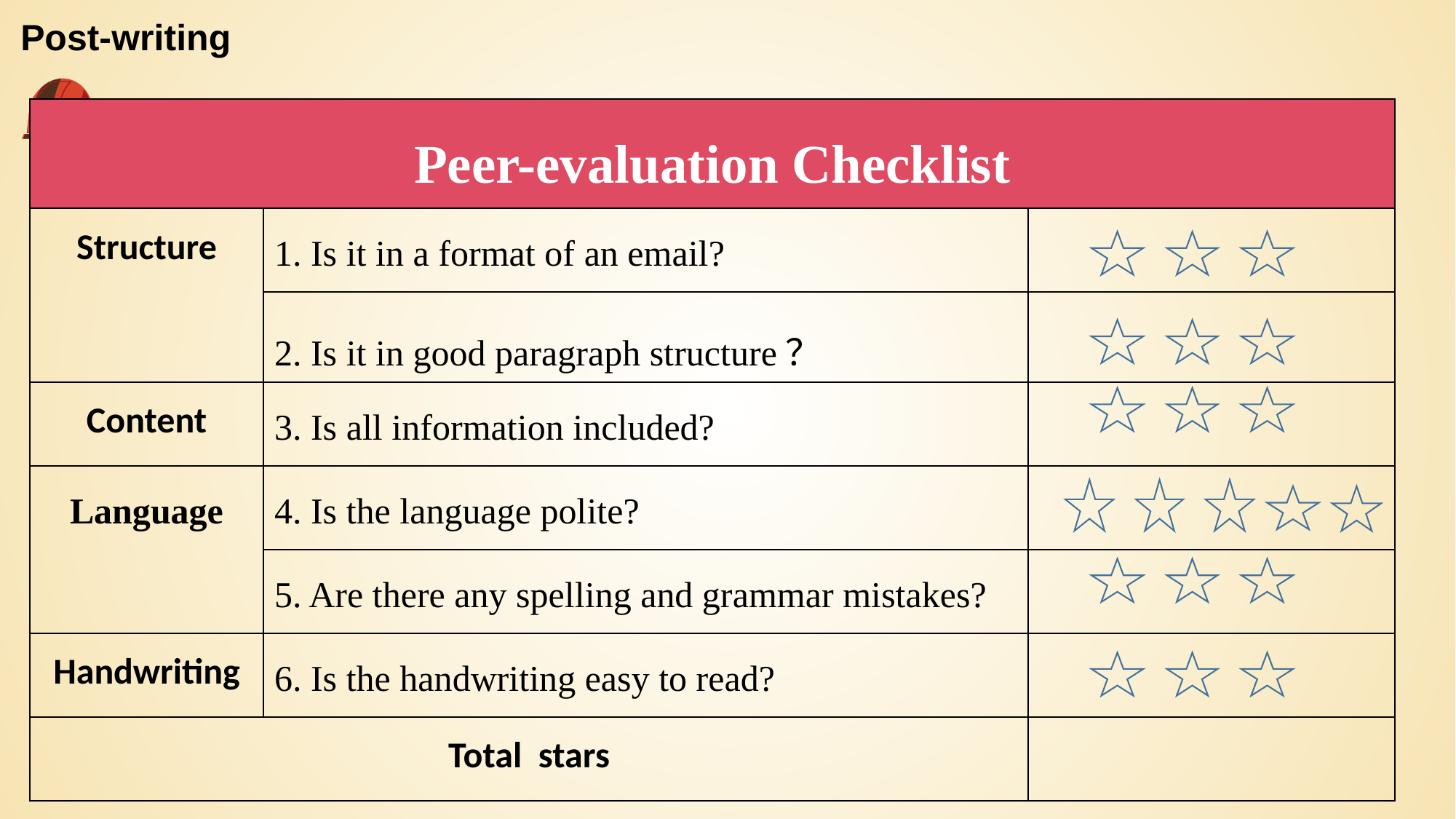

Post-writing

| Peer-evaluation Checklist |  |  |
| --- | --- | --- |
| Structure | 1. Is it in a format of an email? |  |
|  | 2. Is it in good paragraph structure？ |  |
| Content | 3. Is all information included? |  |
| Language | 4. Is the language polite? |  |
|  | 5. Are there any spelling and grammar mistakes? |  |
| Handwriting | 6. Is the handwriting easy to read? |  |
| Total stars |  |  |